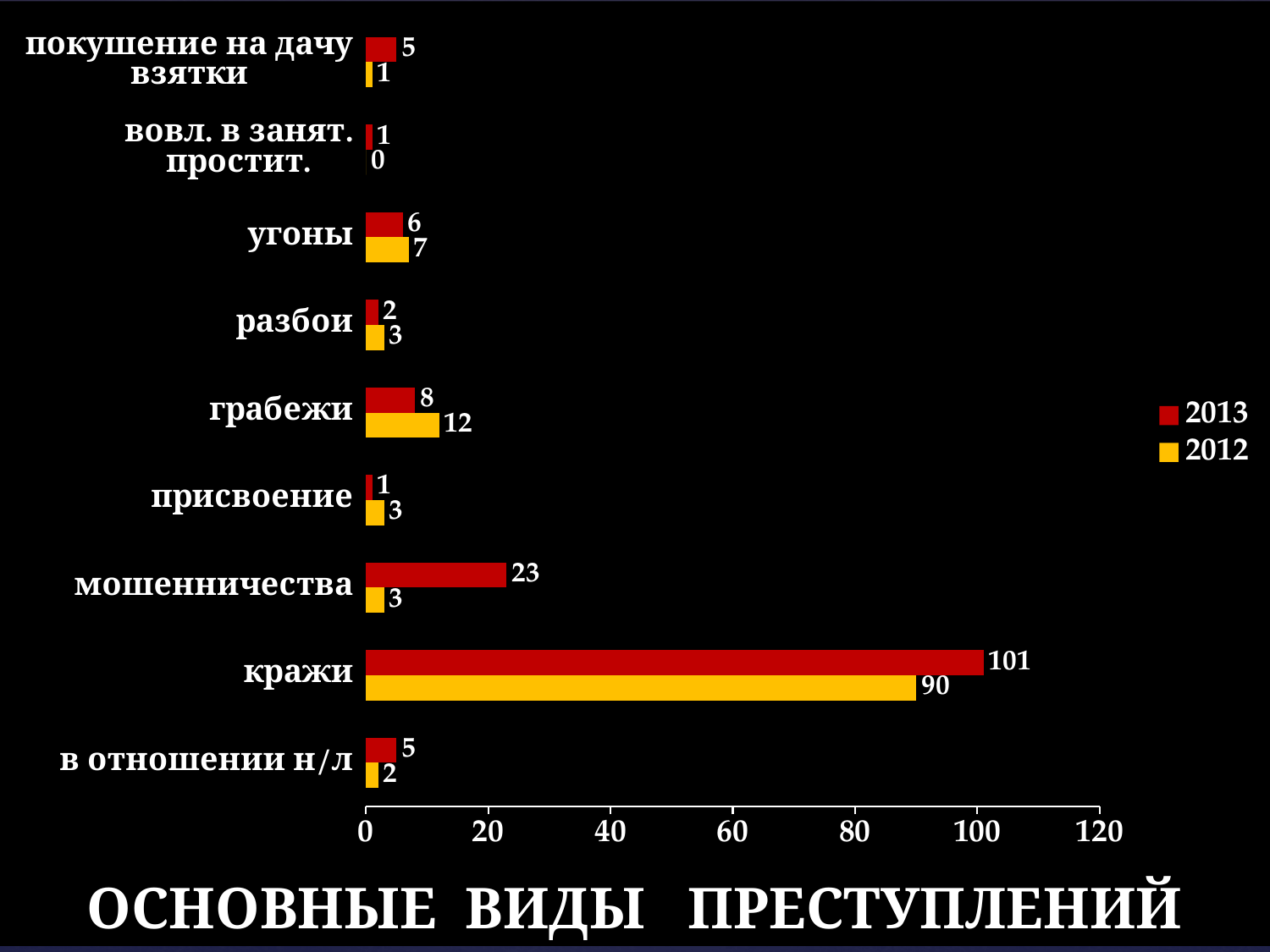

### Chart

| Category | 2012 | 2013 |
|---|---|---|
| в отношении н/л | 2.0 | 5.0 |
| кражи | 90.0 | 101.0 |
| мошенничества | 3.0 | 23.0 |
| присвоение | 3.0 | 1.0 |
| грабежи | 12.0 | 8.0 |
| разбои | 3.0 | 2.0 |
| угоны | 7.0 | 6.0 |
| вовл. в занят. простит. | 0.0 | 1.0 |
| покушение на дачу взятки | 1.0 | 5.0 |
ОСНОВНЫЕ  ВИДЫ   ПРЕСТУПЛЕНИЙ